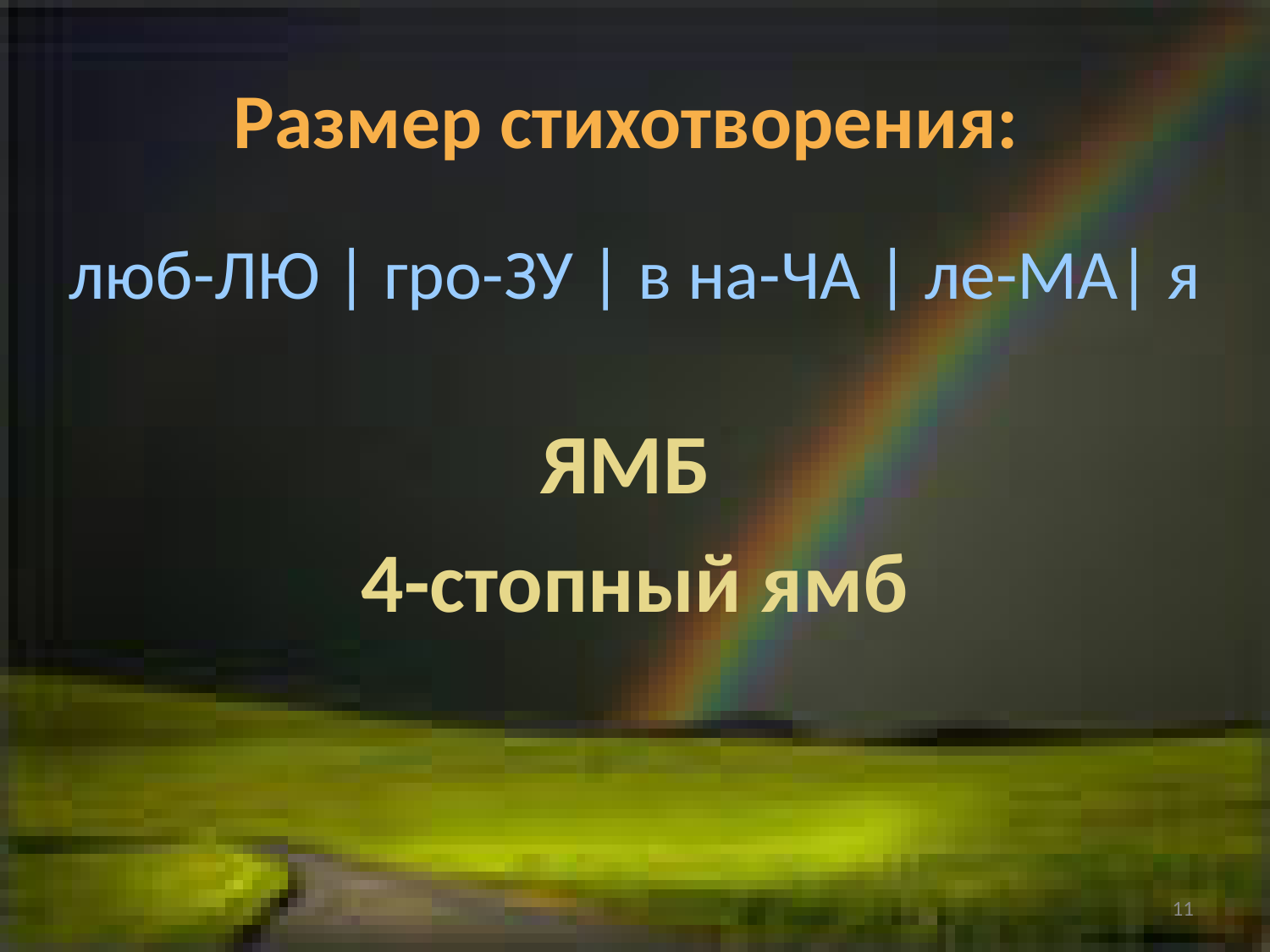

# Размер стихотворения:
люб-ЛЮ | гро-ЗУ | в на-ЧА | ле-МА| я

ЯМБ
4-стопный ямб
11